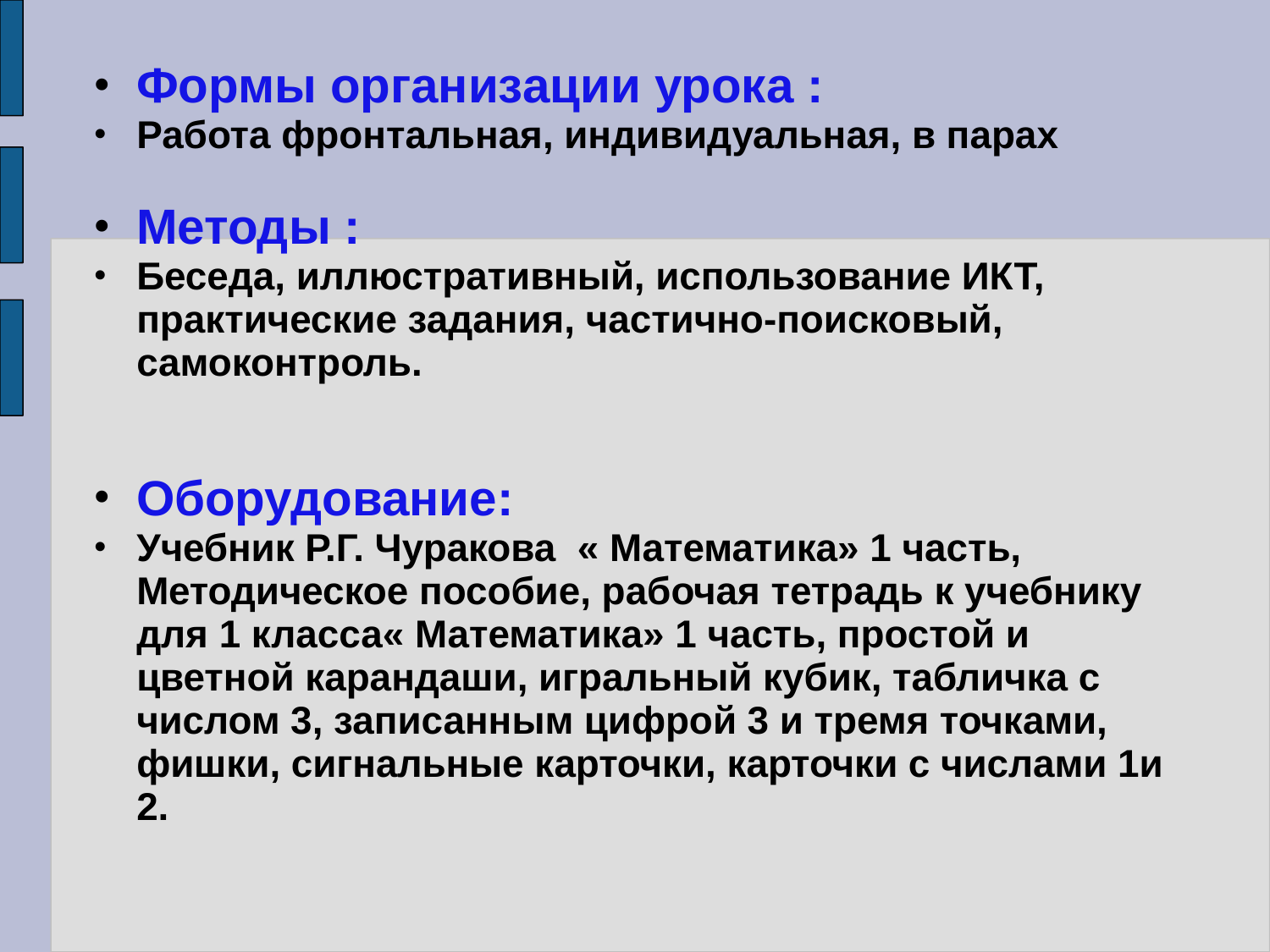

Формы организации урока :
Работа фронтальная, индивидуальная, в парах

Методы :
Беседа, иллюстративный, использование ИКТ, практические задания, частично-поисковый, самоконтроль.

Оборудование:
Учебник Р.Г. Чуракова  « Математика» 1 часть, Методическое пособие, рабочая тетрадь к учебнику для 1 класса« Математика» 1 часть, простой и цветной карандаши, игральный кубик, табличка с числом 3, записанным цифрой 3 и тремя точками, фишки, сигнальные карточки, карточки с числами 1и 2.

#